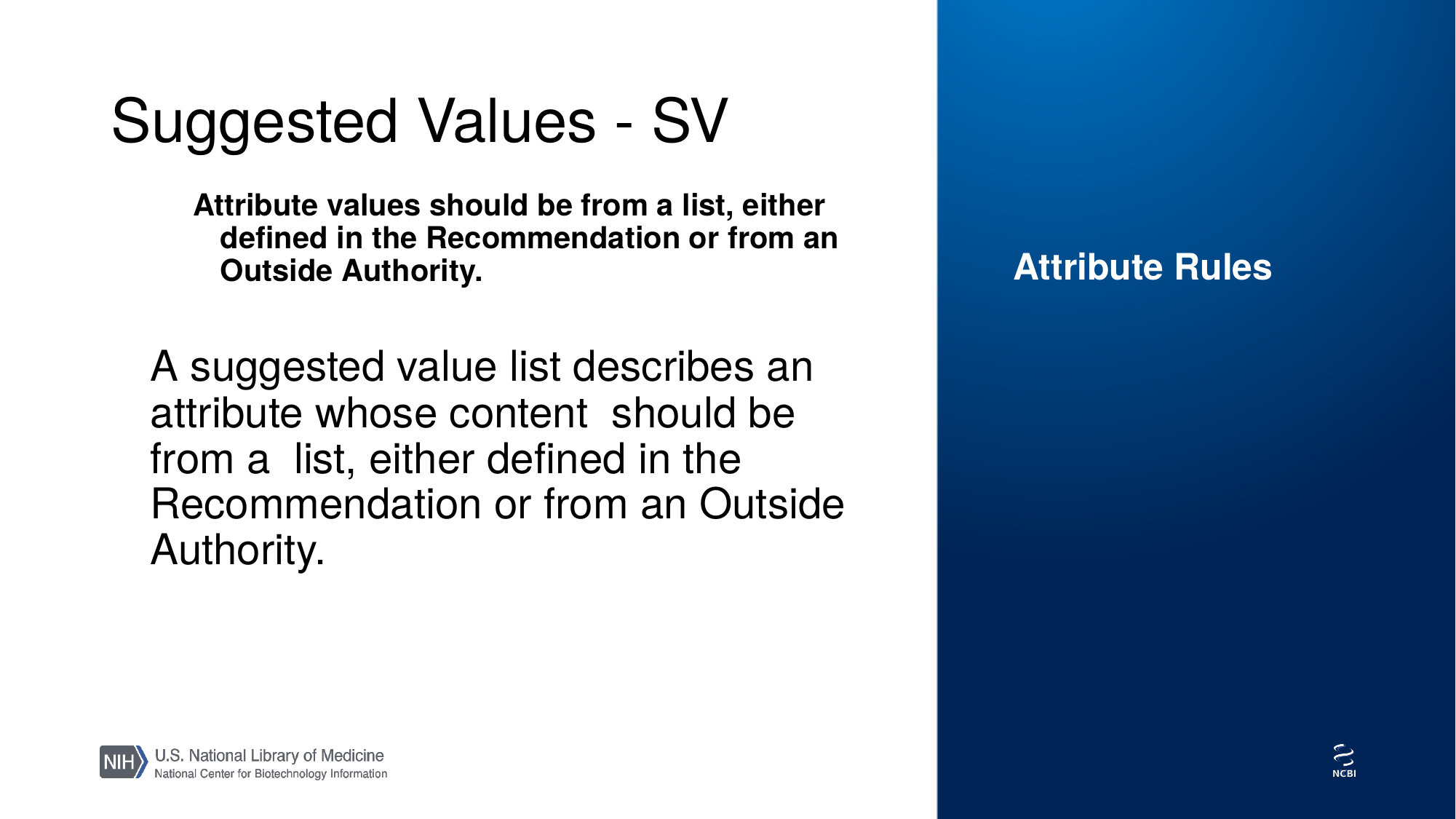

# Suggested Values - SV
Attribute values should be from a list, either defined in the Recommendation or from an Outside Authority.
Attribute Rules

A suggested value list describes an attribute whose content  should be from a  list, either defined in the Recommendation or from an Outside Authority.